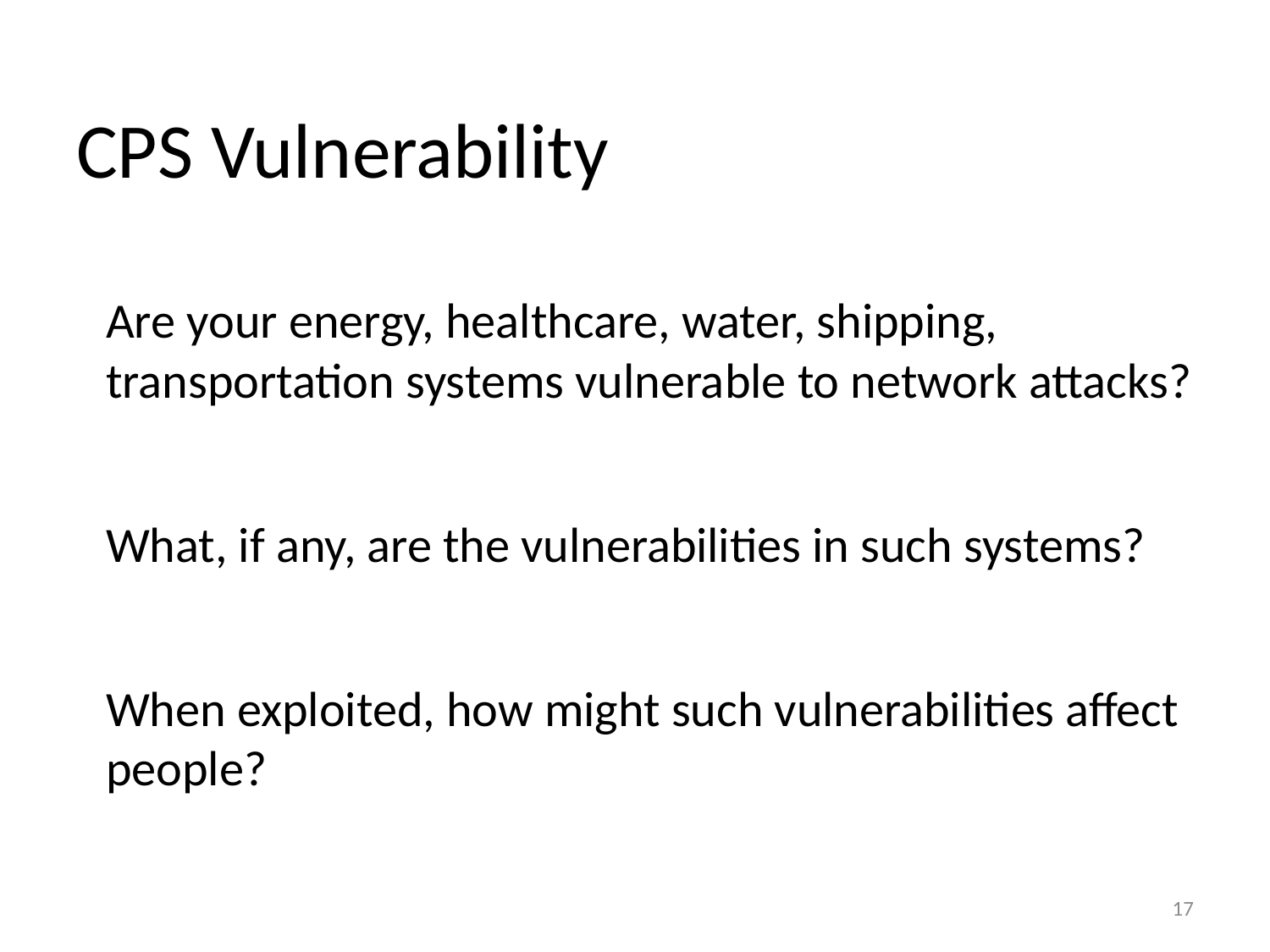

# CPS Vulnerability
Are your energy, healthcare, water, shipping, transportation systems vulnerable to network attacks?
What, if any, are the vulnerabilities in such systems?
When exploited, how might such vulnerabilities affect people?
17